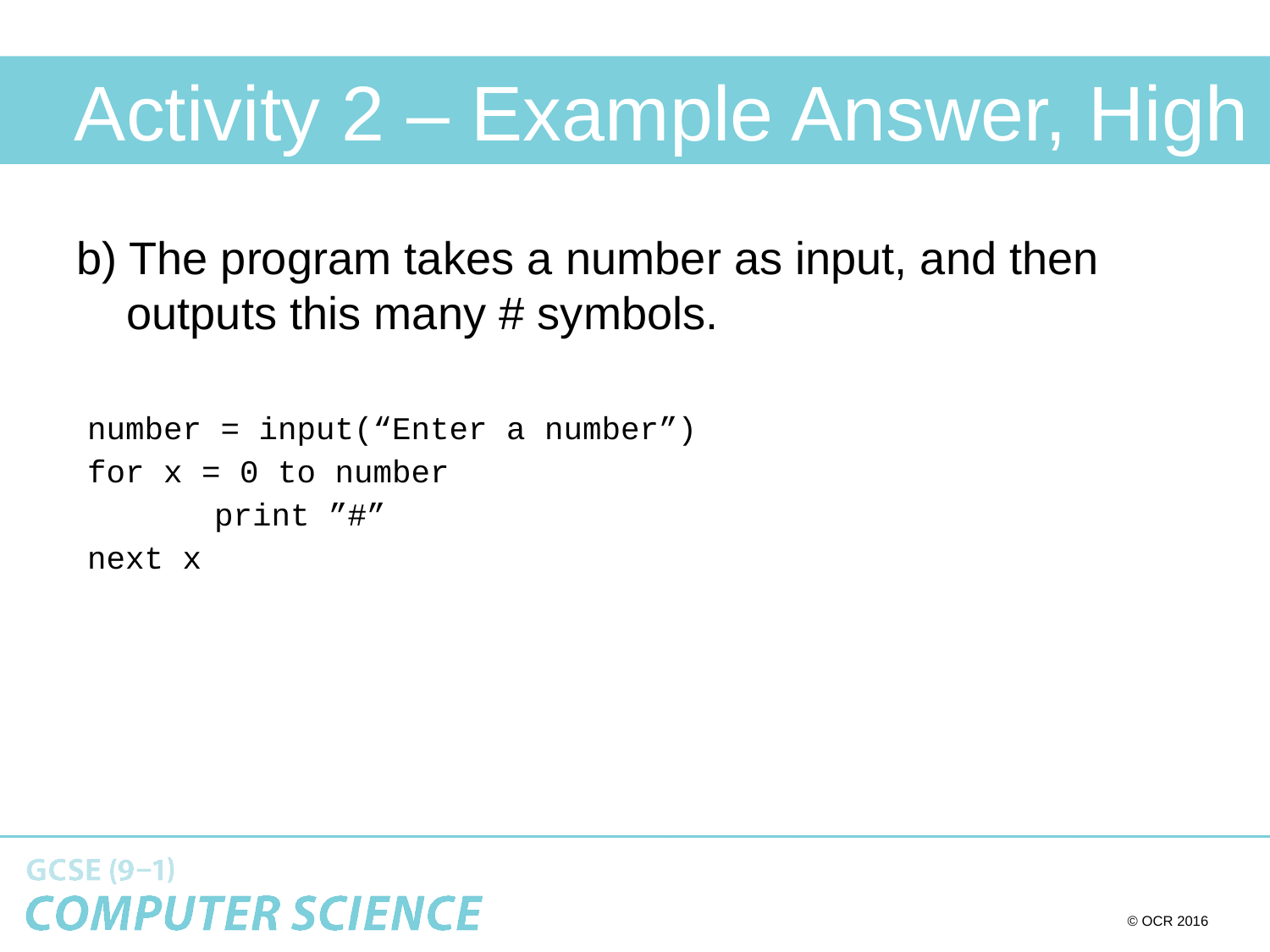

# Activity 2 – Example Answer, High

b) The program takes a number as input, and then outputs this many # symbols.
number = input(“Enter a number”)
for x = 0 to number
	print ”#”
next x